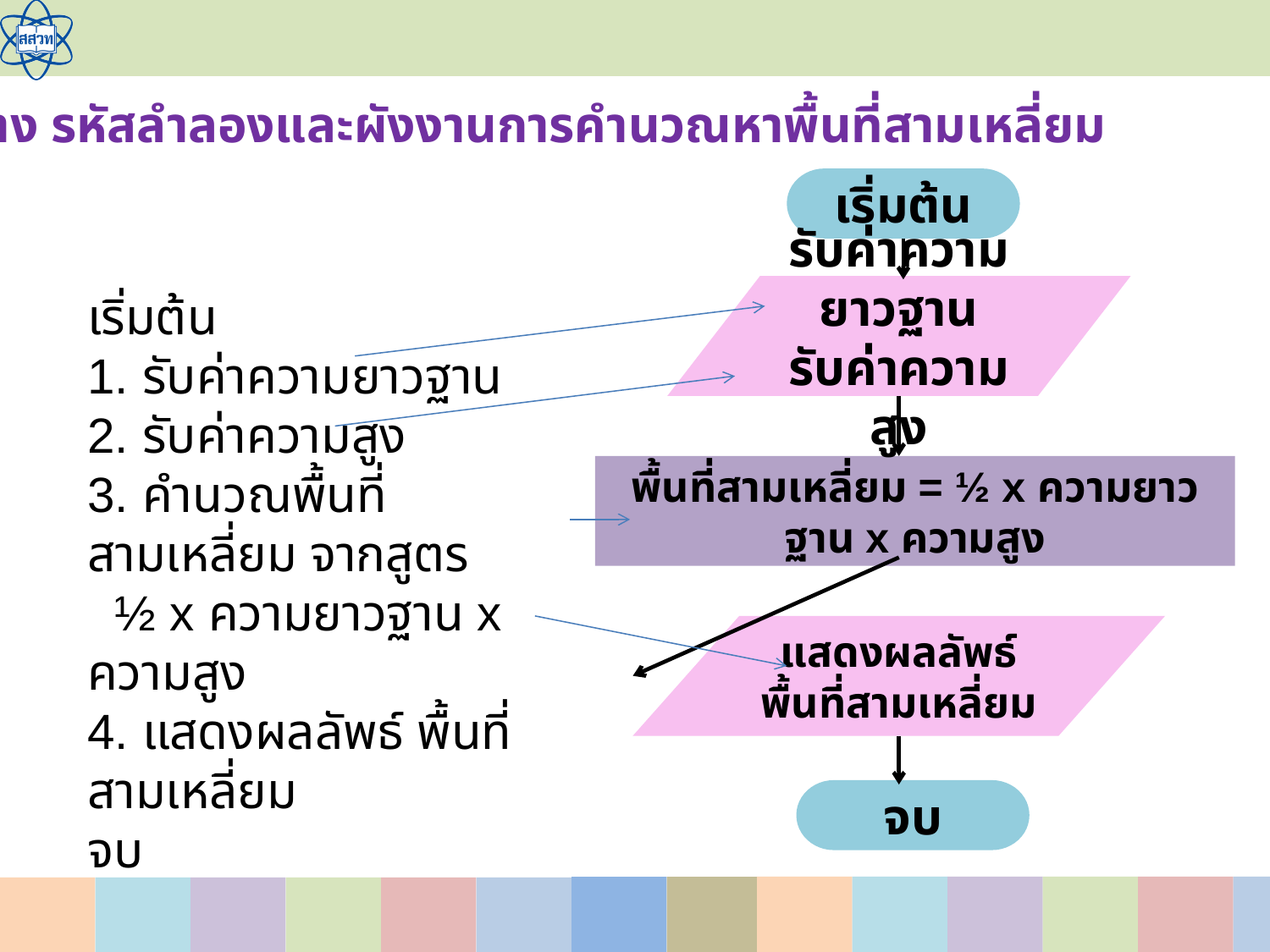

ตัวอย่าง รหัสลำลองและผังงานการคำนวณหาพื้นที่สามเหลี่ยม
เริ่มต้น
รับค่าความยาวฐาน
รับค่าความสูง
เริ่มต้น
1. รับค่าความยาวฐาน
2. รับค่าความสูง
3. คำนวณพื้นที่สามเหลี่ยม จากสูตร
  ½ x ความยาวฐาน x ความสูง
4. แสดงผลลัพธ์ พื้นที่สามเหลี่ยม
จบ
พื้นที่สามเหลี่ยม = ½ x ความยาวฐาน x ความสูง
แสดงผลลัพธ์พื้นที่สามเหลี่ยม
จบ
32